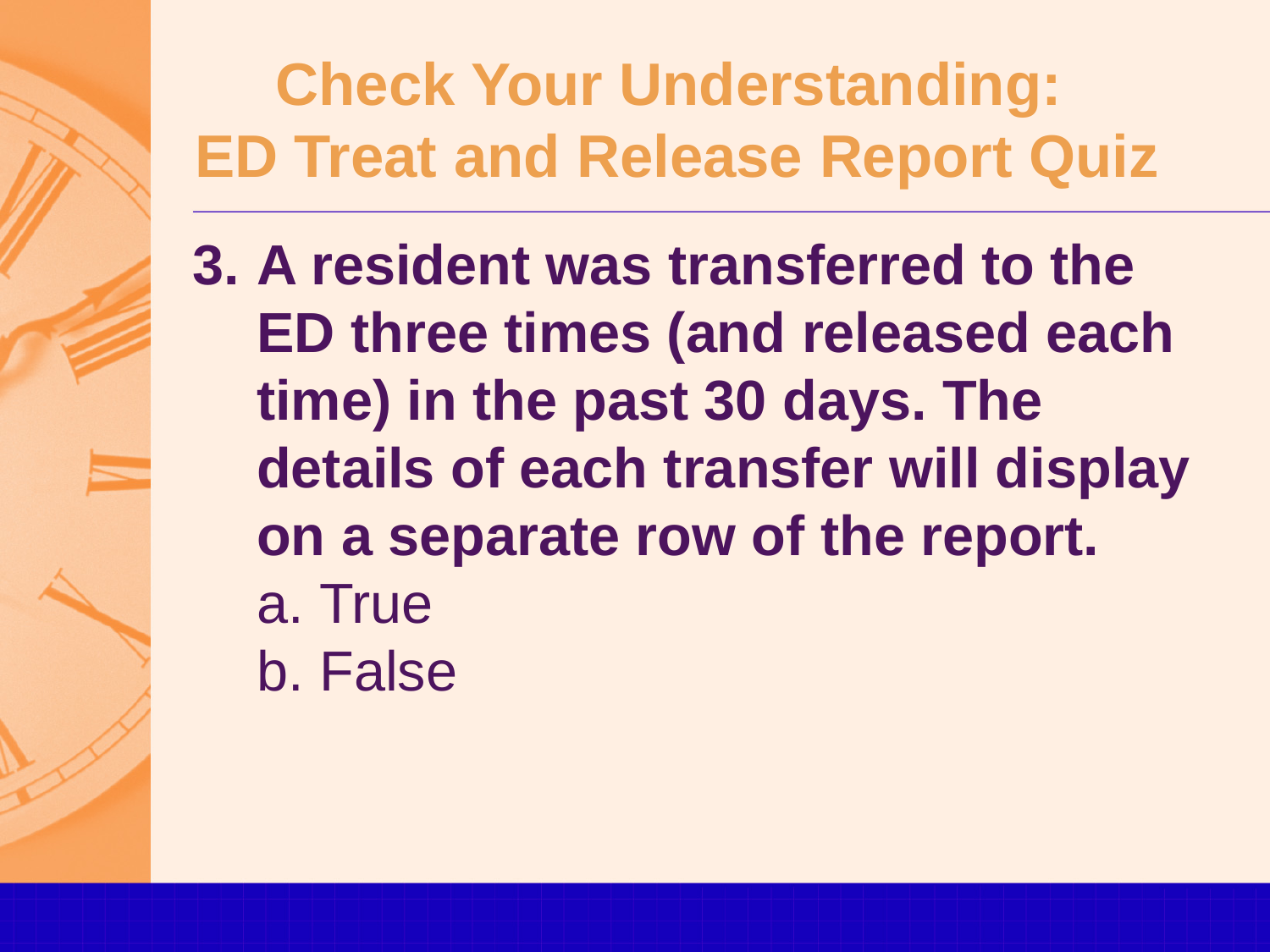

# Check Your Understanding: ED Treat and Release Report Quiz
A resident was transferred to the ED three times (and released each time) in the past 30 days. The details of each transfer will display on a separate row of the report.
True
False